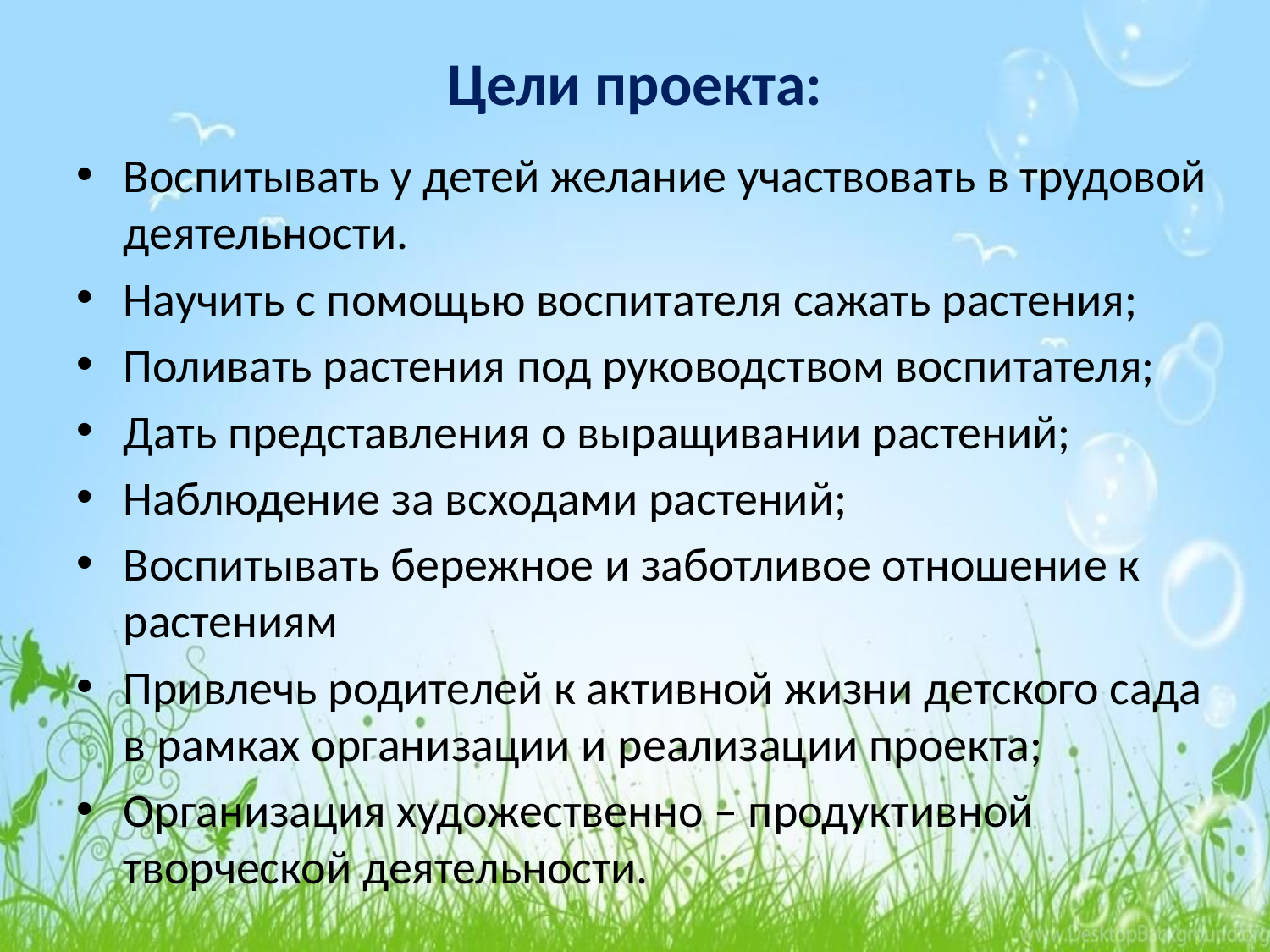

# Цели проекта:
Воспитывать у детей желание участвовать в трудовой деятельности.
Научить с помощью воспитателя сажать растения;
Поливать растения под руководством воспитателя;
Дать представления о выращивании растений;
Наблюдение за всходами растений;
Воспитывать бережное и заботливое отношение к растениям
Привлечь родителей к активной жизни детского сада в рамках организации и реализации проекта;
Организация художественно – продуктивной творческой деятельности.